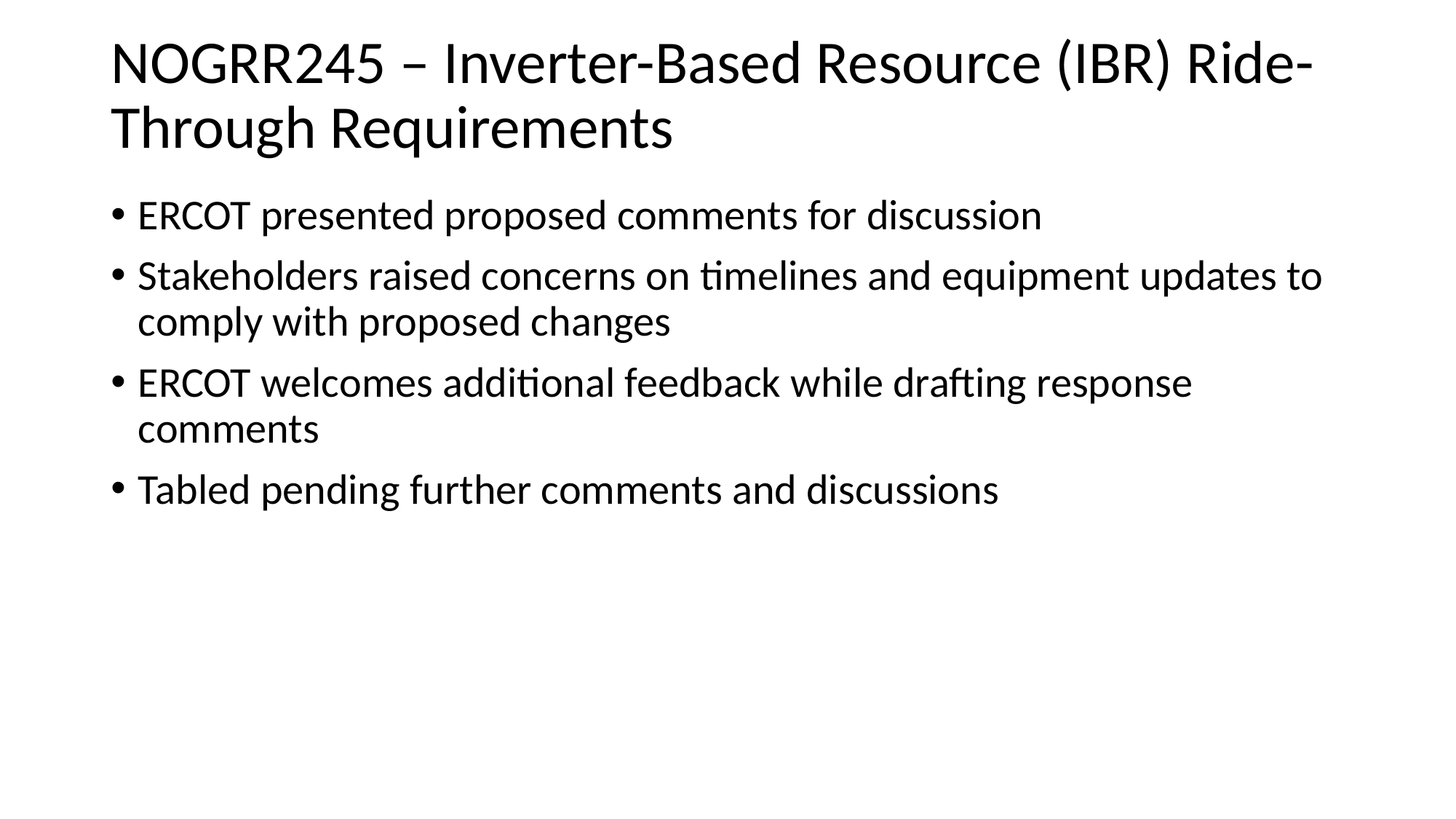

# NOGRR245 – Inverter-Based Resource (IBR) Ride-Through Requirements
ERCOT presented proposed comments for discussion
Stakeholders raised concerns on timelines and equipment updates to comply with proposed changes
ERCOT welcomes additional feedback while drafting response comments
Tabled pending further comments and discussions